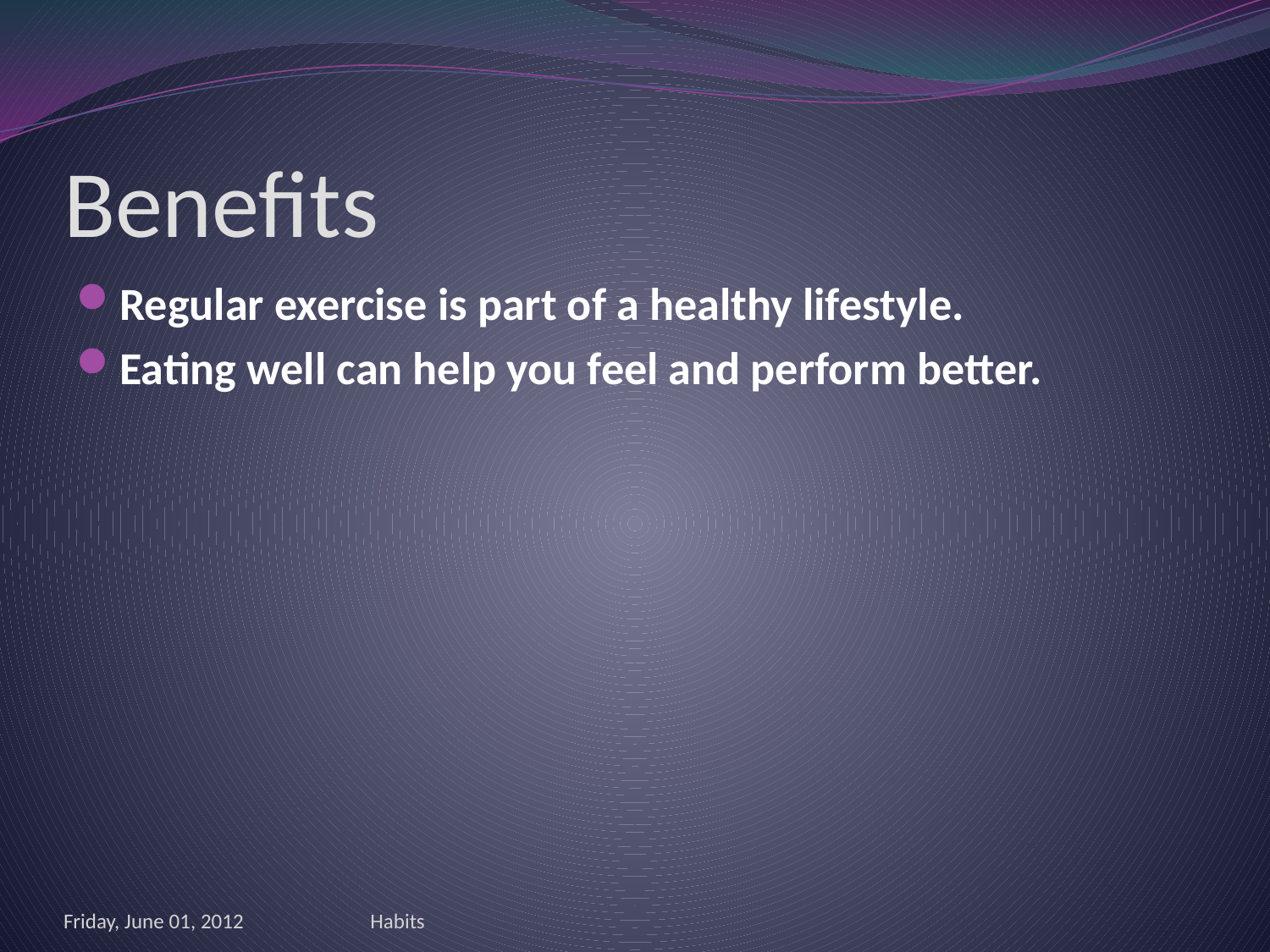

# Benefits
Regular exercise is part of a healthy lifestyle.
Eating well can help you feel and perform better.

Friday, June 01, 2012
Habits